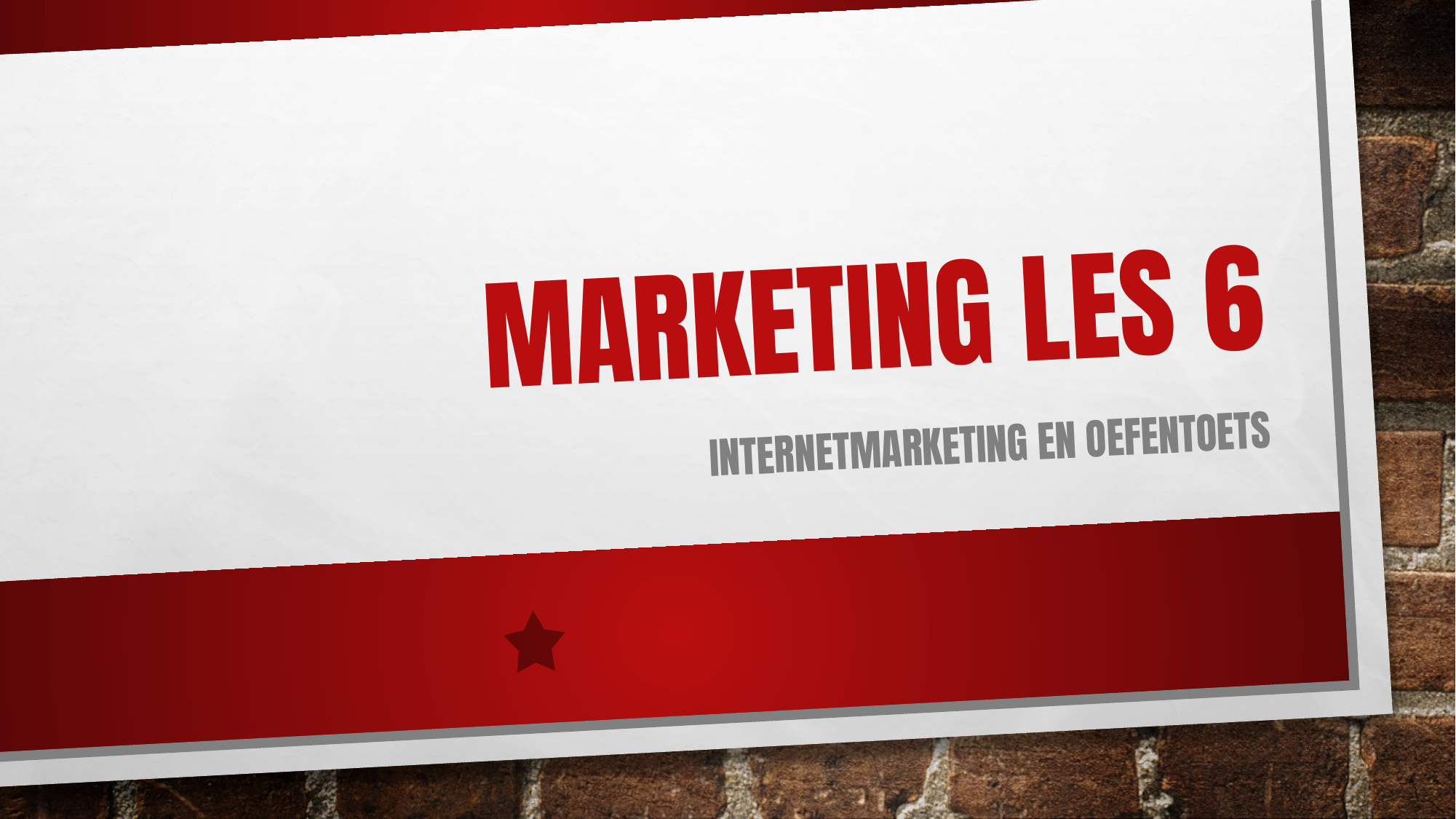

# Marketing les 6
Internetmarketing en oefentoets